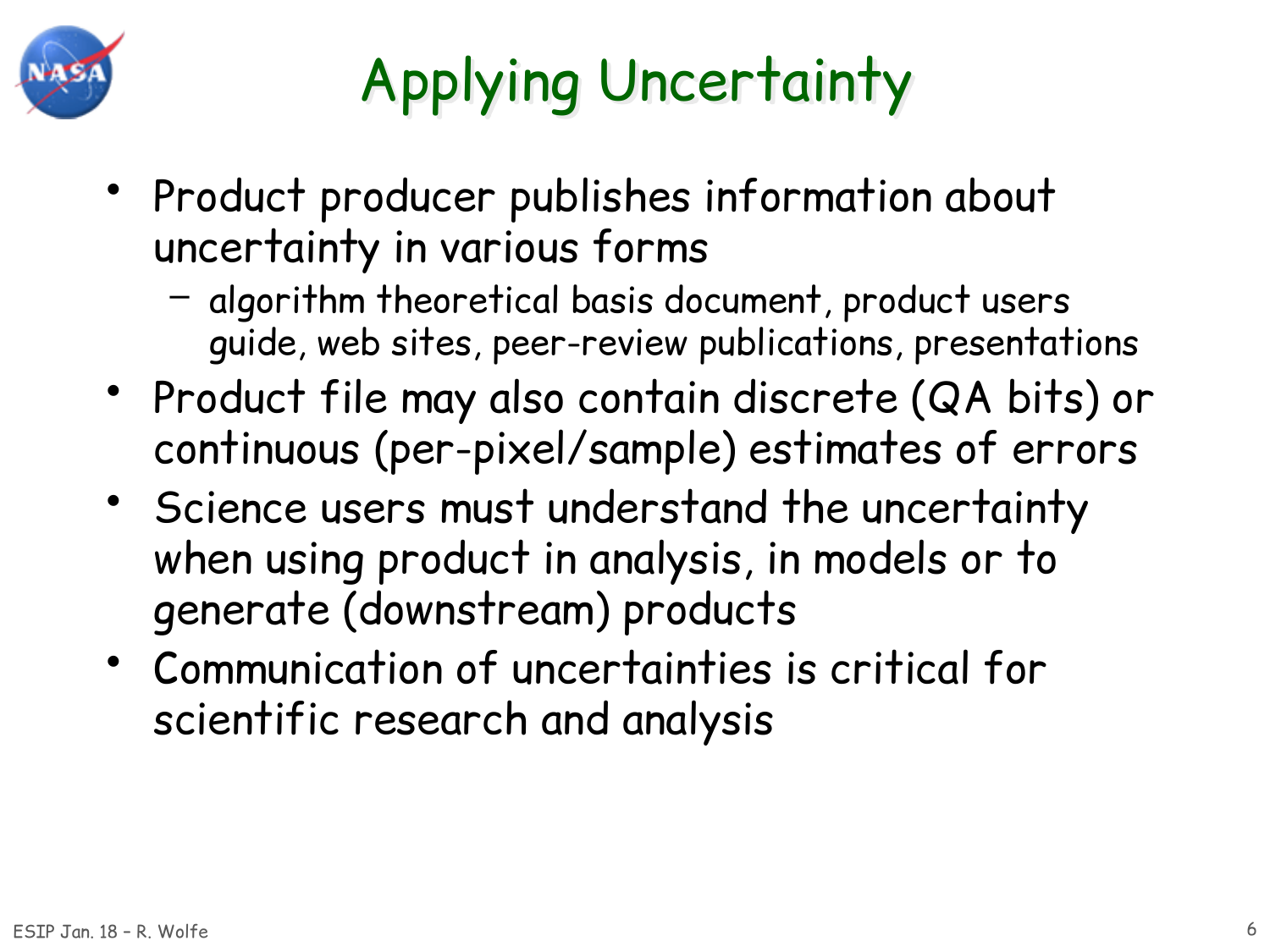

# Applying Uncertainty
Product producer publishes information about uncertainty in various forms
algorithm theoretical basis document, product users guide, web sites, peer-review publications, presentations
Product file may also contain discrete (QA bits) or continuous (per-pixel/sample) estimates of errors
Science users must understand the uncertainty when using product in analysis, in models or to generate (downstream) products
Communication of uncertainties is critical for scientific research and analysis
6